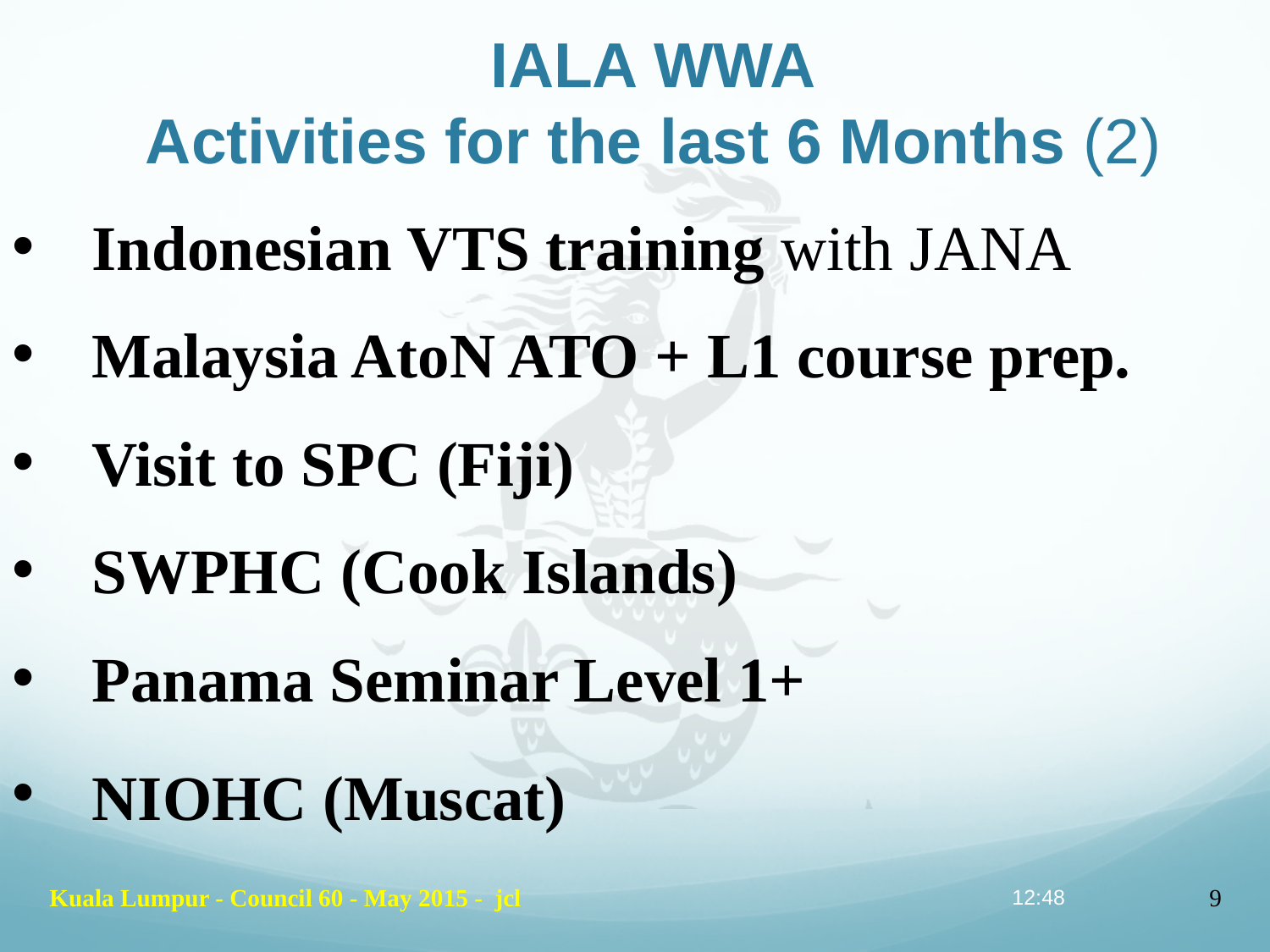

# IALA WWA Activities for the last 6 Months (2)

Indonesian VTS training with JANA
Malaysia AtoN ATO + L1 course prep.
Visit to SPC (Fiji)
SWPHC (Cook Islands)
Panama Seminar Level 1+
NIOHC (Muscat)
Kuala Lumpur - Council 60 - May 2015 -  jcl
12:48
9